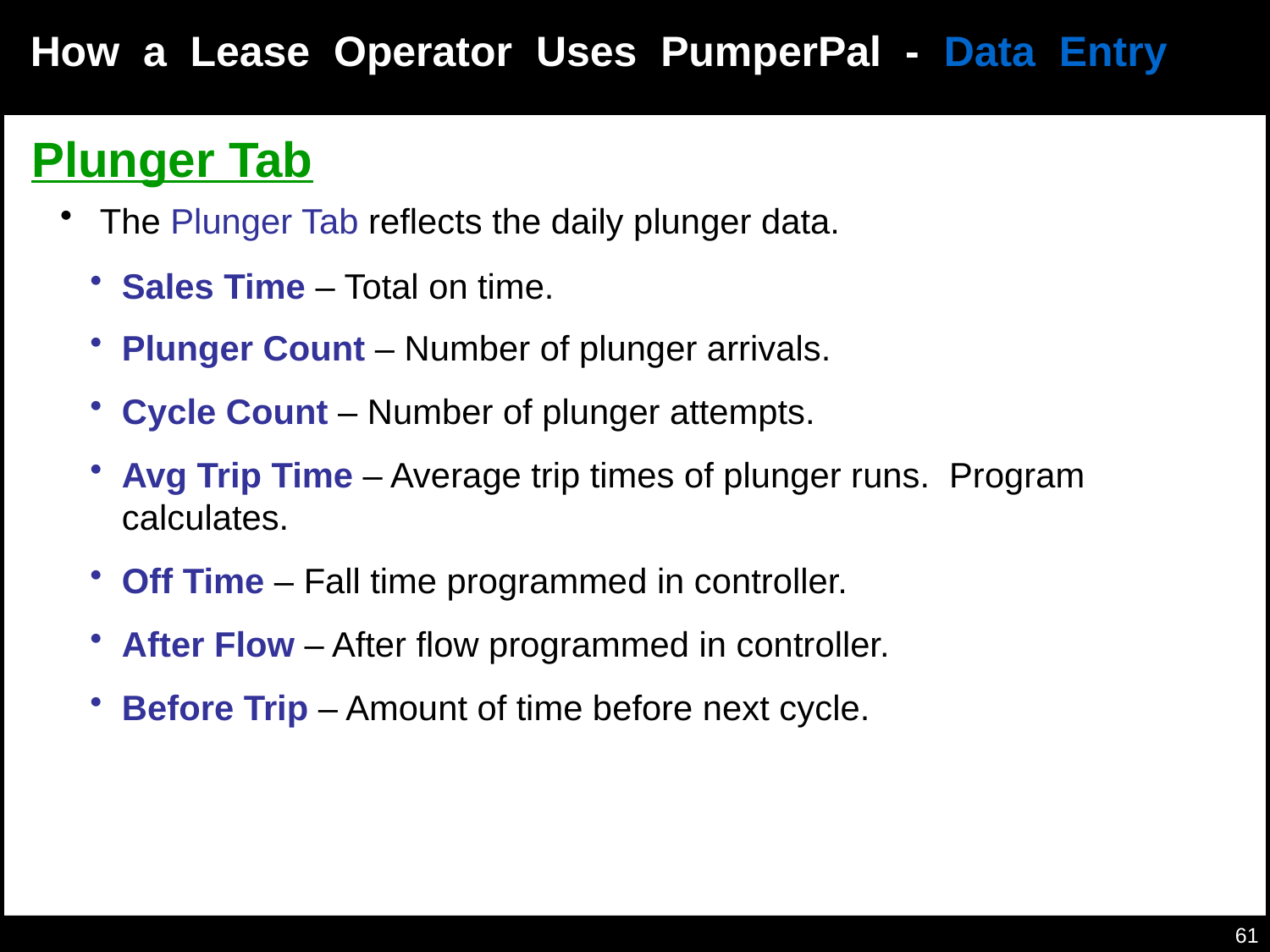

Plunger
How  a  Lease  Operator  Uses  PumperPal  -  Data  Entry
Plunger Tab
 The Plunger Tab reflects the daily plunger data.
Sales Time – Total on time.
Plunger Count – Number of plunger arrivals.
Cycle Count – Number of plunger attempts.
Avg Trip Time – Average trip times of plunger runs.  Program    calculates.
Off Time – Fall time programmed in controller.
After Flow – After flow programmed in controller.
Before Trip – Amount of time before next cycle.